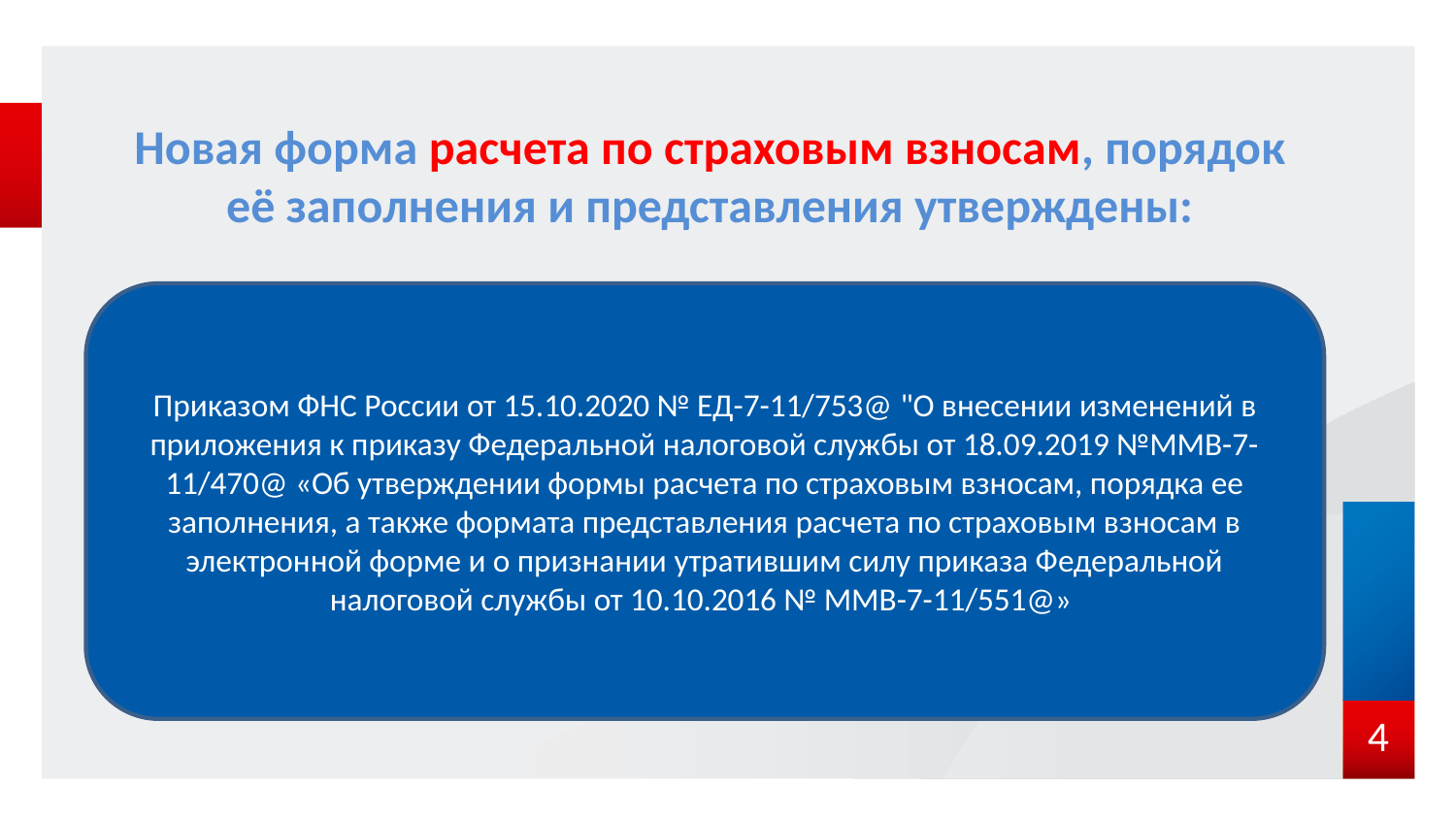

# Новая форма расчета по страховым взносам, порядок её заполнения и представления утверждены:
Приказом ФНС России от 15.10.2020 № ЕД-7-11/753@ "О внесении изменений в приложения к приказу Федеральной налоговой службы от 18.09.2019 №ММВ-7-11/470@ «Об утверждении формы расчета по страховым взносам, порядка ее заполнения, а также формата представления расчета по страховым взносам в электронной форме и о признании утратившим силу приказа Федеральной налоговой службы от 10.10.2016 № ММВ-7-11/551@»
4